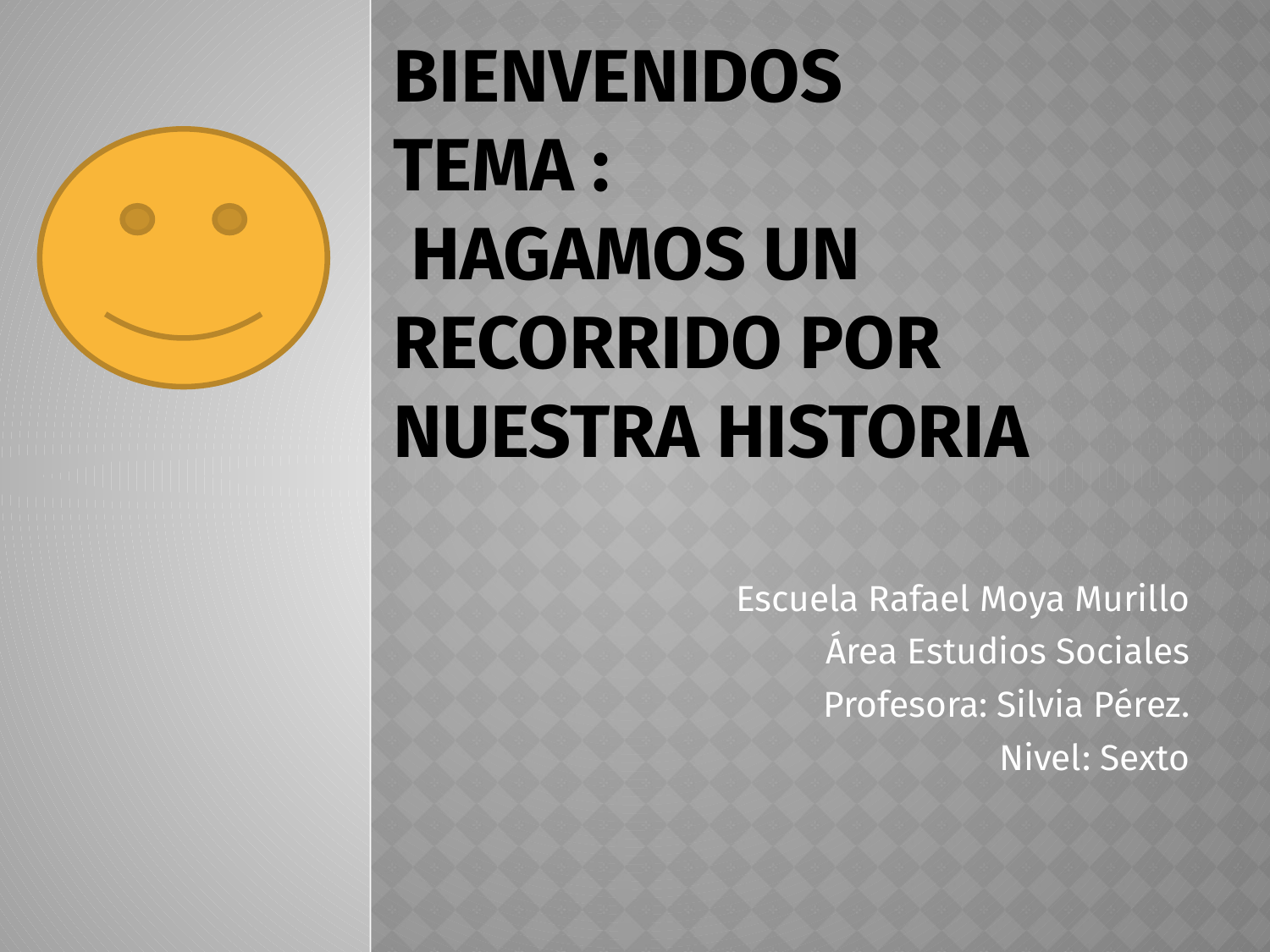

# Bienvenidos tema : Hagamos un recorrido por nuestra historia

Escuela Rafael Moya Murillo
Área Estudios Sociales
Profesora: Silvia Pérez.
Nivel: Sexto